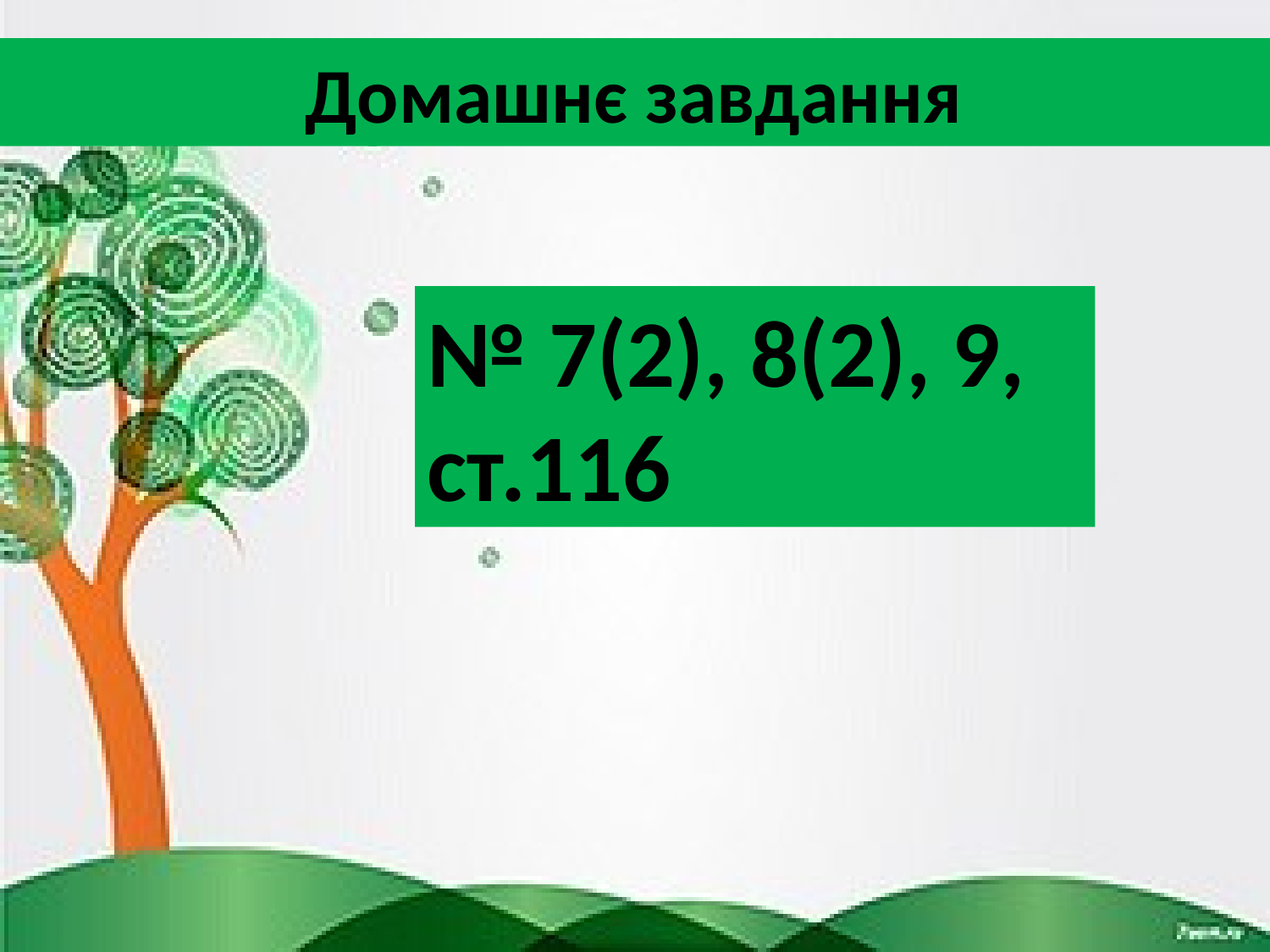

# Домашнє завдання
№ 7(2), 8(2), 9,  ст.116